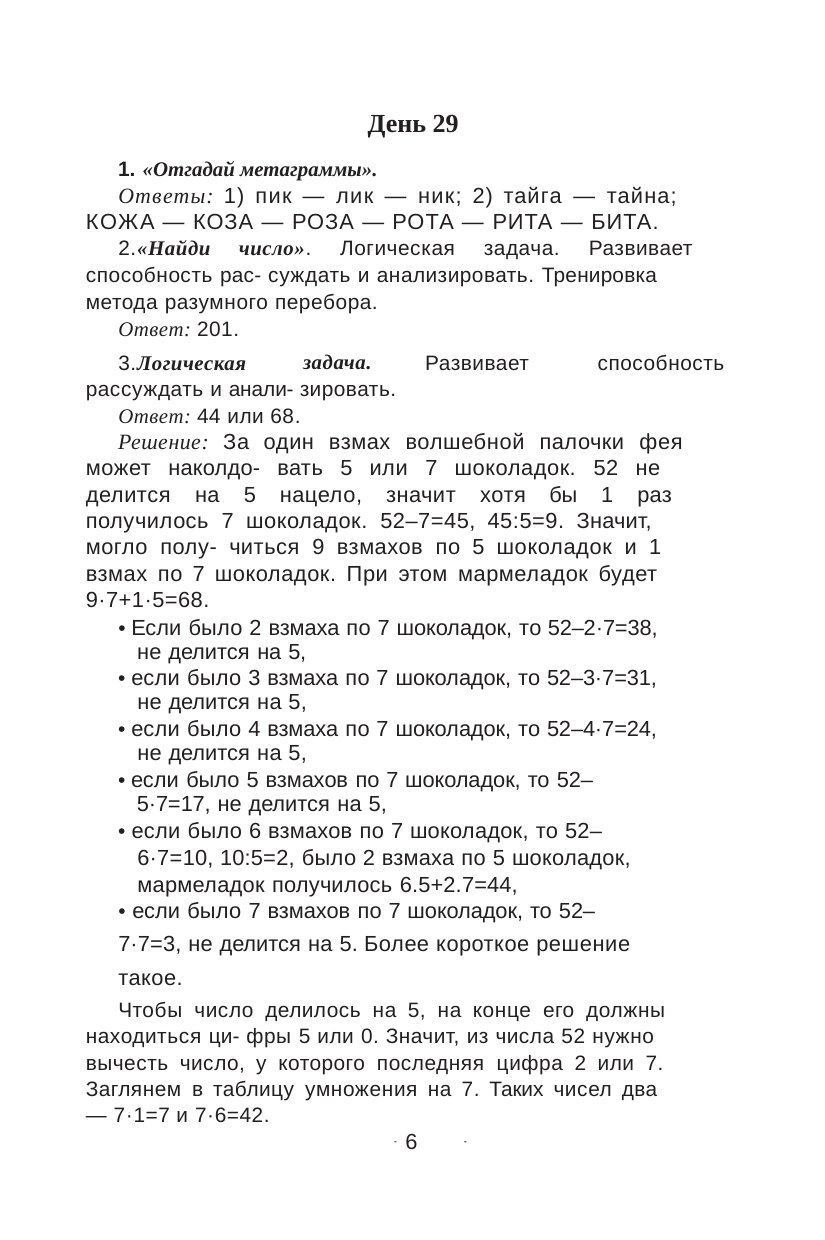

Значит, могло получиться: 1)
9
взмахов по
5
День 29
шоколадок и 1 взмах по 7 шоколадок. При этом
мармеладок будет 9·7+1·5=68. 2) 2 взмаха по 5
шоколадок и 6 взмахов по 7 шоколадок. При этом
мармеладок будет 2·7+6·5=44.
1. «Отгадай метаграммы».
Ответы: 1) пик — лик — ник; 2) тайга — тайна;
КОЖА — КОЗА — РОЗА — РОТА — РИТА — БИТА.
2.«Найди число». Логическая задача. Развивает
способность рас- суждать и анализировать. Тренировка
метода разумного перебора.
4.«Подумай, какая картинка в ряду лишняя». Поиск существен-
ного признака.
Ответ: 201.
Развивает
способность
3.Логическая
задача.
рассуждать и анали- зировать.
Ответ: 44 или 68.
Решение: За один взмах волшебной палочки фея
может наколдо- вать 5 или 7 шоколадок. 52 не
делится на 5 нацело, значит хотя бы 1 раз
получилось 7 шоколадок. 52–7=45, 45:5=9. Значит,
могло полу- читься 9 взмахов по 5 шоколадок и 1
взмах по 7 шоколадок. При этом мармеладок будет
9·7+1·5=68.
• Если было 2 взмаха по 7 шоколадок, то 52–2·7=38,
не делится на 5,
• если было 3 взмаха по 7 шоколадок, то 52–3·7=31,
не делится на 5,
• если было 4 взмаха по 7 шоколадок, то 52–4·7=24,
не делится на 5,
• если было 5 взмахов по 7 шоколадок, то 52–
5·7=17, не делится на 5,
• если было 6 взмахов по 7 шоколадок, то 52–
6·7=10, 10:5=2, было 2 взмаха по 5 шоколадок,
мармеладок получилось 6.5+2.7=44,
• если было 7 взмахов по 7 шоколадок, то 52–
7·7=3, не делится на 5. Более короткое решение
такое.
Чтобы число делилось на 5, на конце его должны
находиться ци- фры 5 или 0. Значит, из числа 52 нужно
вычесть число, у которого последняя цифра 2 или 7.
Заглянем в таблицу умножения на 7. Таких чисел два
— 7·1=7 и 7·6=42.
6
6